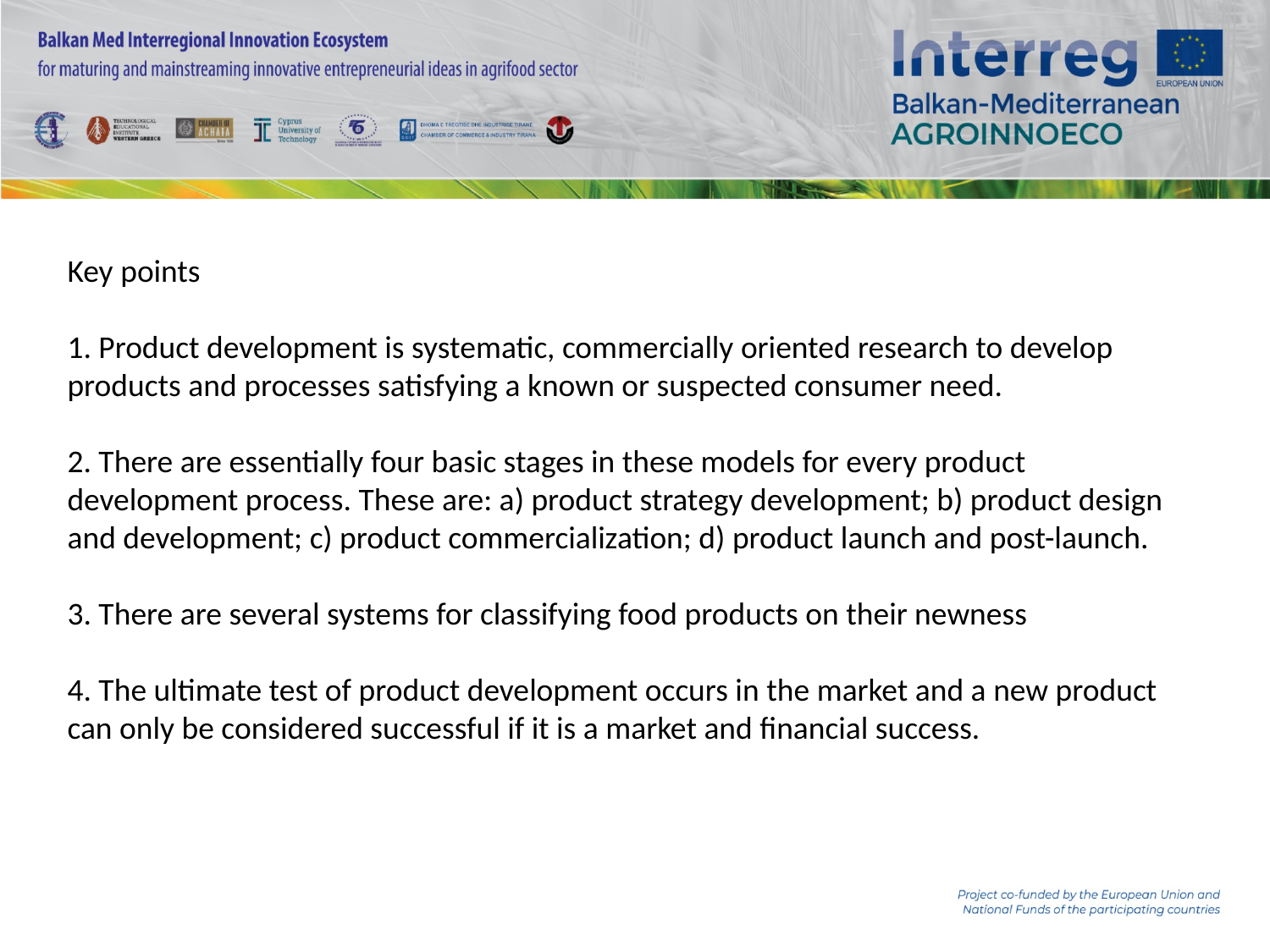

Key points

1. Product development is systematic, commercially oriented research to develop products and processes satisfying a known or suspected consumer need.

2. There are essentially four basic stages in these models for every product development process. These are: a) product strategy development; b) product design and development; c) product commercialization; d) product launch and post-launch.

3. There are several systems for classifying food products on their newness

4. The ultimate test of product development occurs in the market and a new product can only be considered successful if it is a market and financial success.